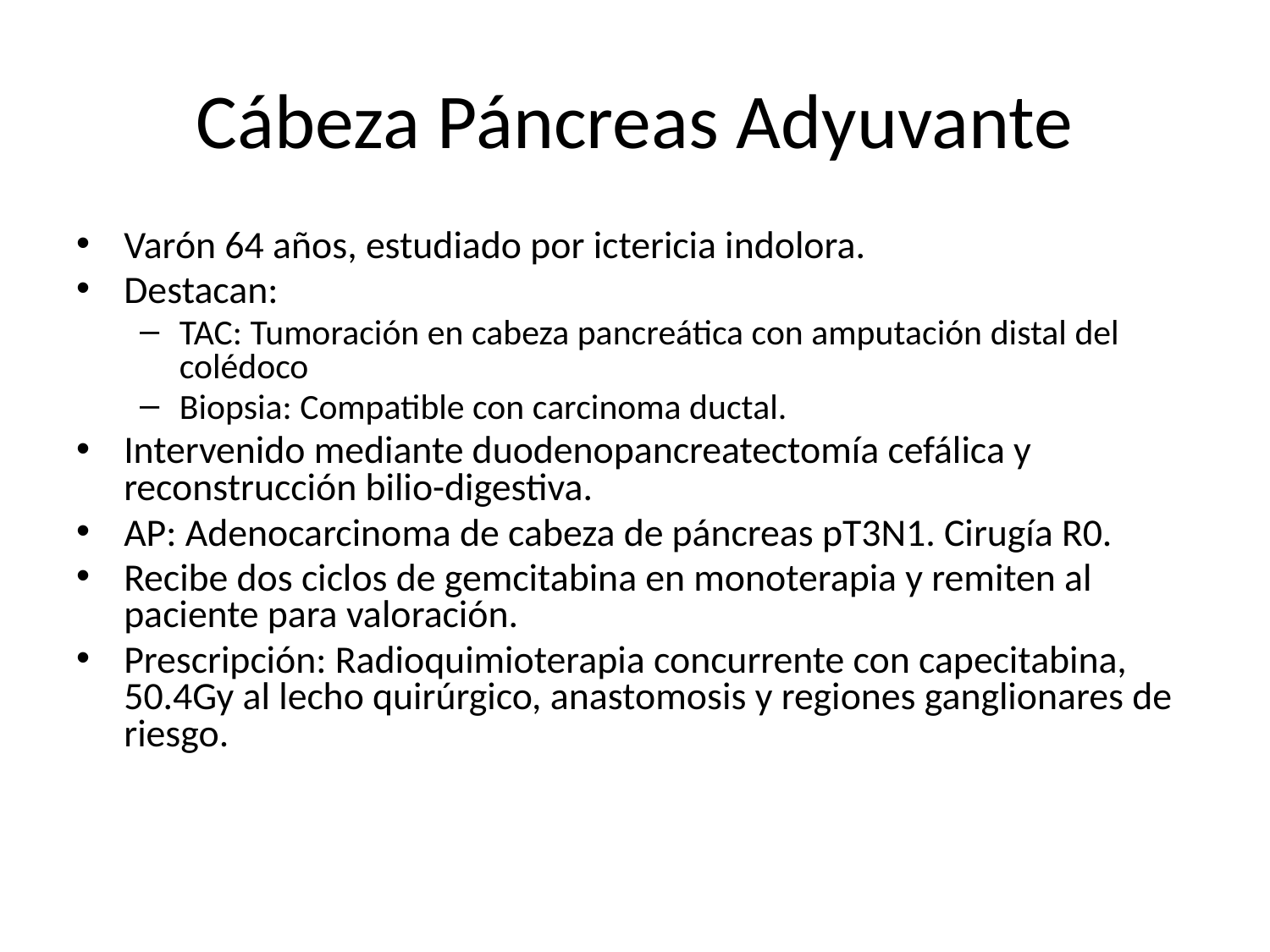

Cábeza Páncreas Adyuvante
Varón 64 años, estudiado por ictericia indolora.
Destacan:
TAC: Tumoración en cabeza pancreática con amputación distal del colédoco
Biopsia: Compatible con carcinoma ductal.
Intervenido mediante duodenopancreatectomía cefálica y reconstrucción bilio-digestiva.
AP: Adenocarcinoma de cabeza de páncreas pT3N1. Cirugía R0.
Recibe dos ciclos de gemcitabina en monoterapia y remiten al paciente para valoración.
Prescripción: Radioquimioterapia concurrente con capecitabina, 50.4Gy al lecho quirúrgico, anastomosis y regiones ganglionares de riesgo.